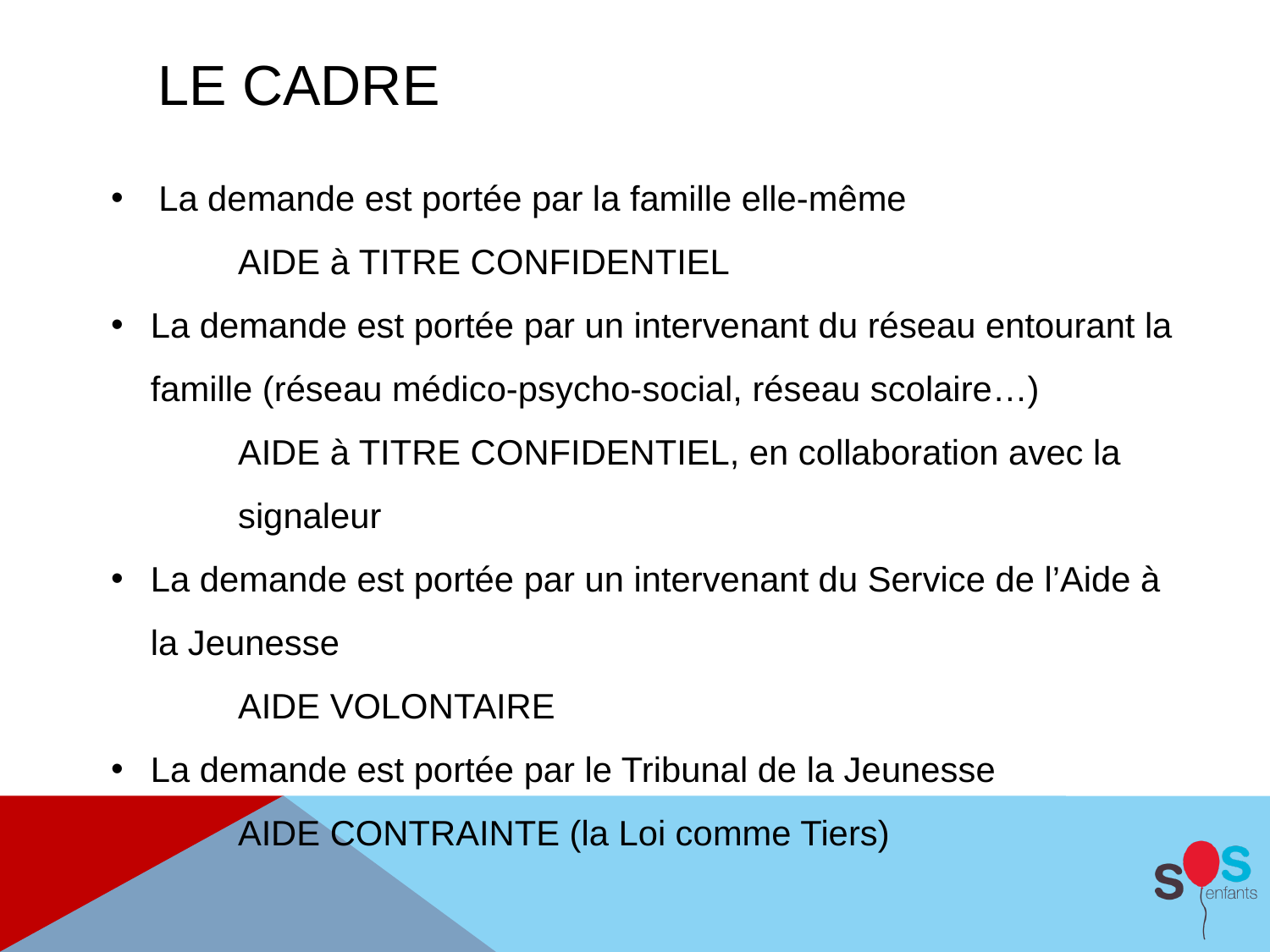

# LE CADRE
La demande est portée par la famille elle-même
AIDE à TITRE CONFIDENTIEL
La demande est portée par un intervenant du réseau entourant la famille (réseau médico-psycho-social, réseau scolaire…)
AIDE à TITRE CONFIDENTIEL, en collaboration avec la signaleur
La demande est portée par un intervenant du Service de l’Aide à la Jeunesse
AIDE VOLONTAIRE
La demande est portée par le Tribunal de la Jeunesse
AIDE CONTRAINTE (la Loi comme Tiers)